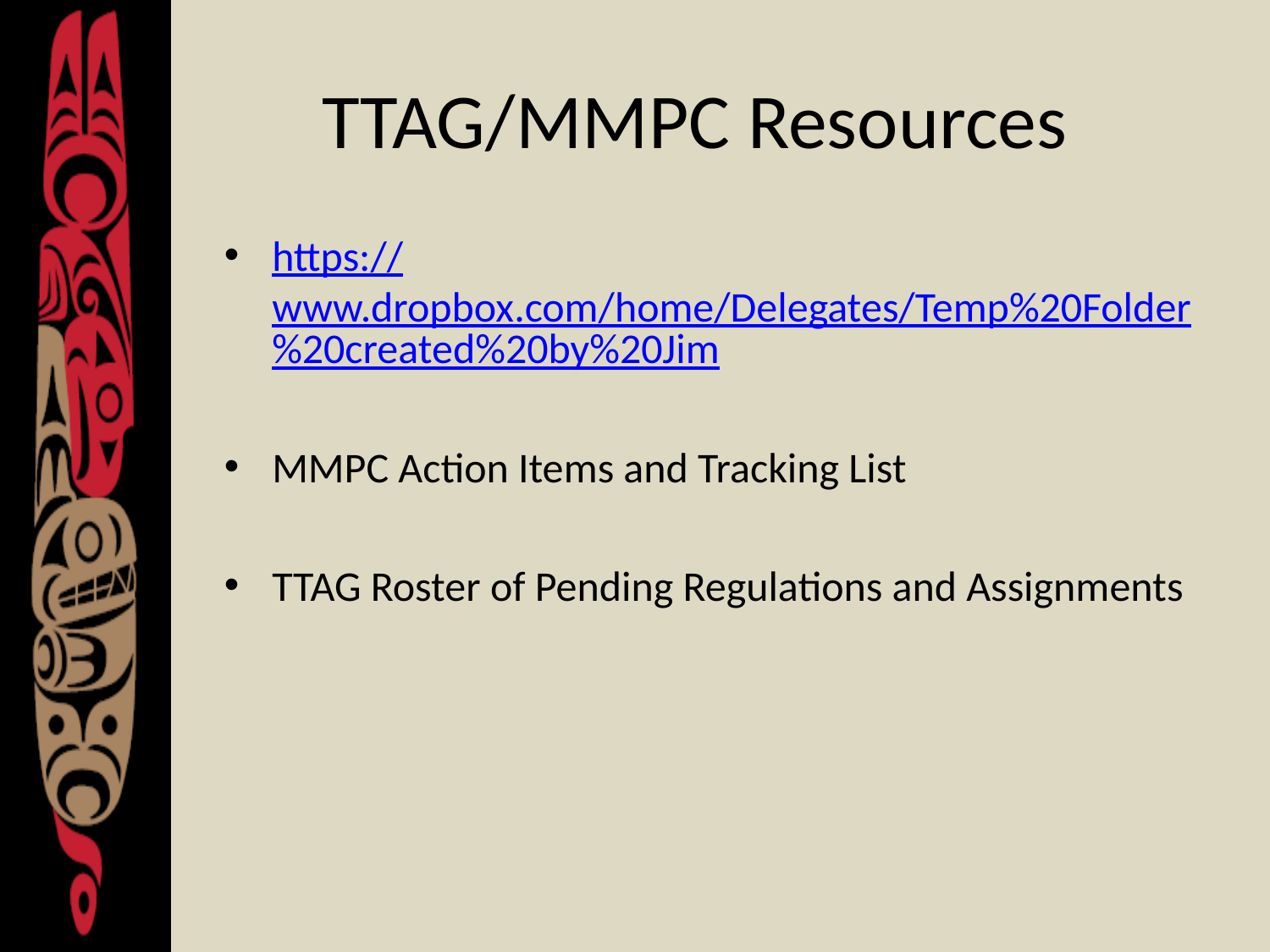

# TTAG/MMPC Resources
https://www.dropbox.com/home/Delegates/Temp%20Folder%20created%20by%20Jim

MMPC Action Items and Tracking List

TTAG Roster of Pending Regulations and Assignments